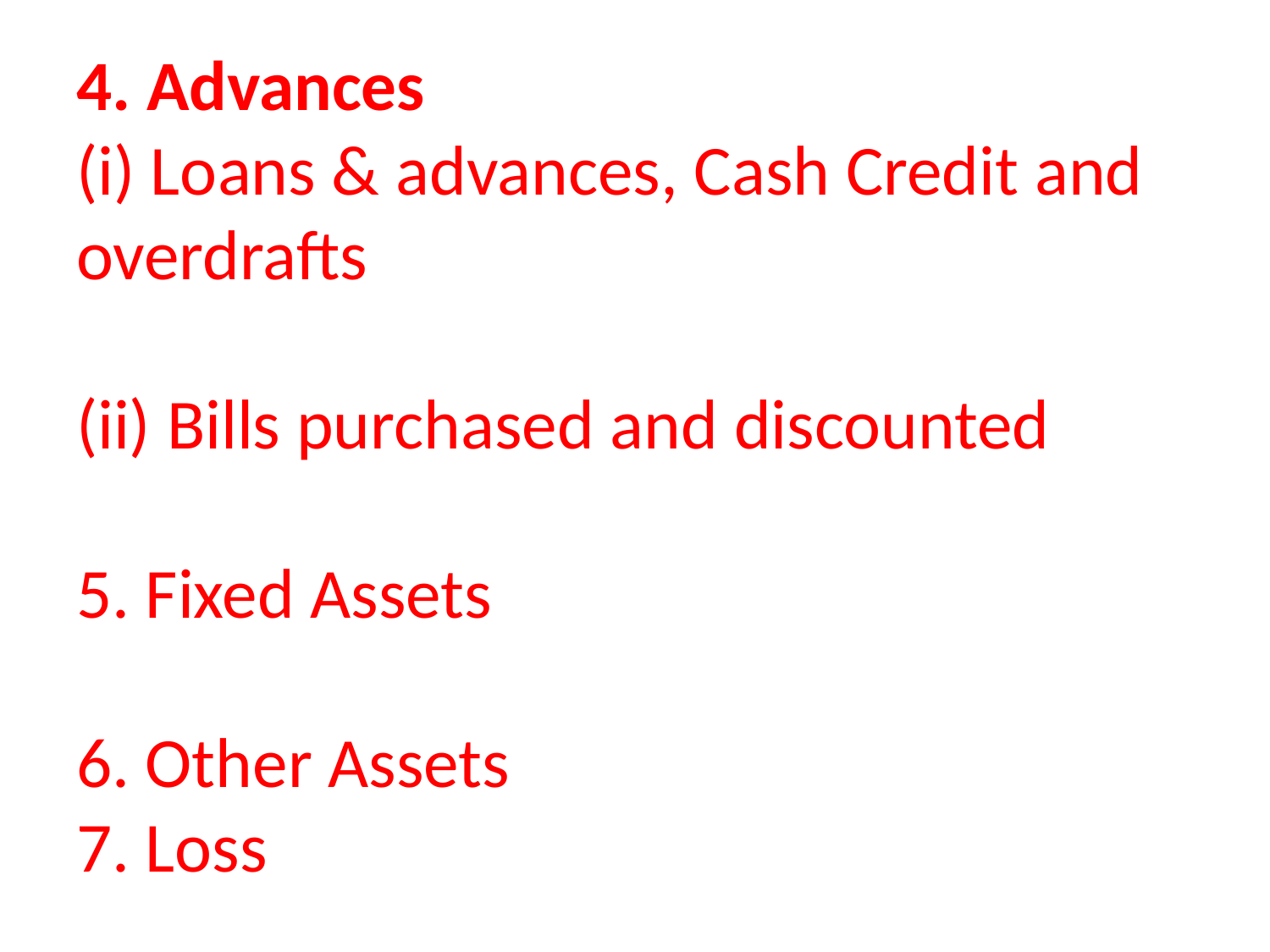

# 4. Advances (i) Loans & advances, Cash Credit and overdrafts (ii) Bills purchased and discounted 5. Fixed Assets 6. Other Assets 7. Loss